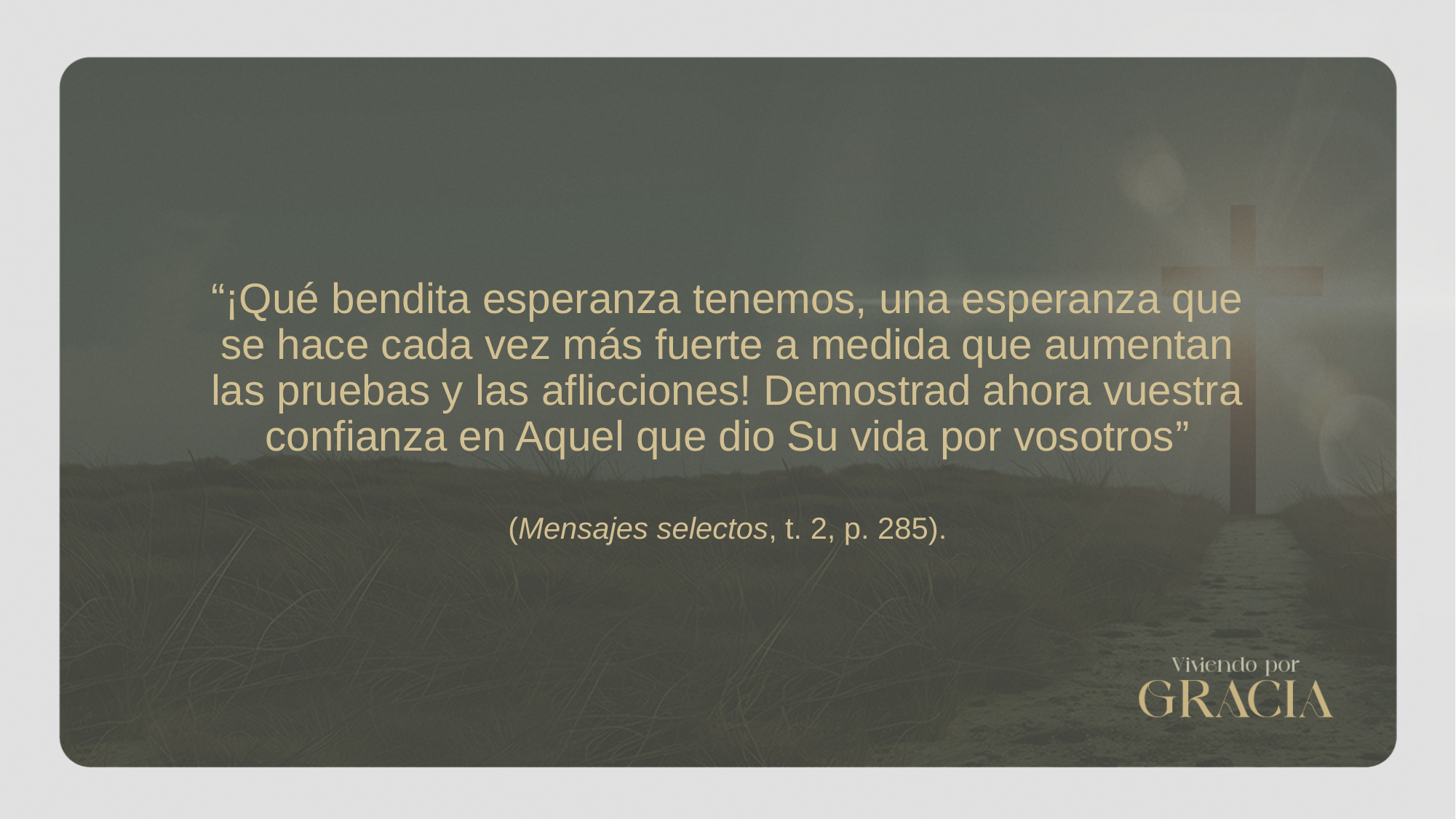

“¡Qué bendita esperanza tenemos, una esperanza que se hace cada vez más fuerte a medida que aumentan las pruebas y las aflicciones! Demostrad ahora vuestra confianza en Aquel que dio Su vida por vosotros”
(Mensajes selectos, t. 2, p. 285).